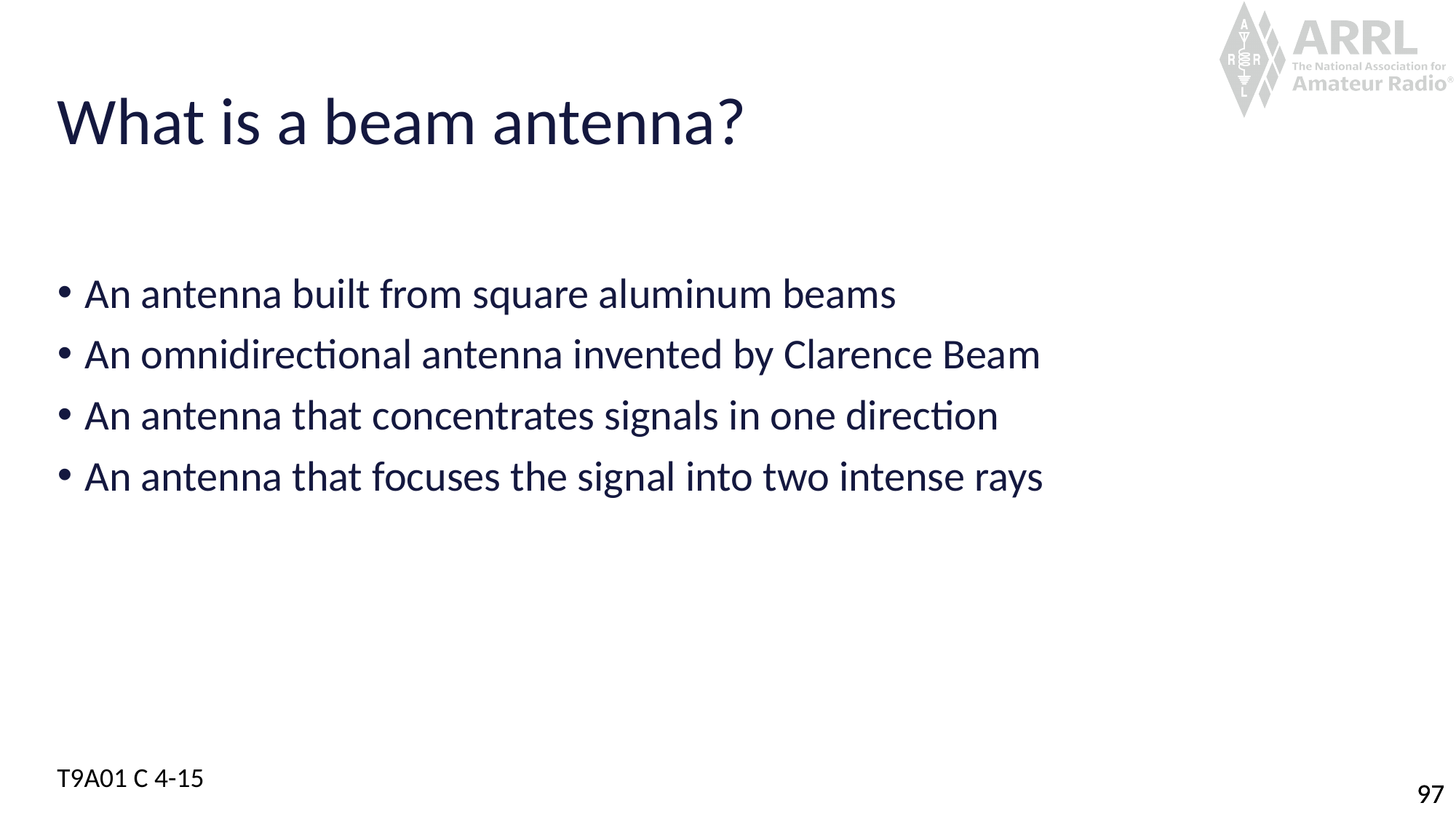

# What is a beam antenna?
An antenna built from square aluminum beams
An omnidirectional antenna invented by Clarence Beam
An antenna that concentrates signals in one direction
An antenna that focuses the signal into two intense rays
T9A01 C 4-15